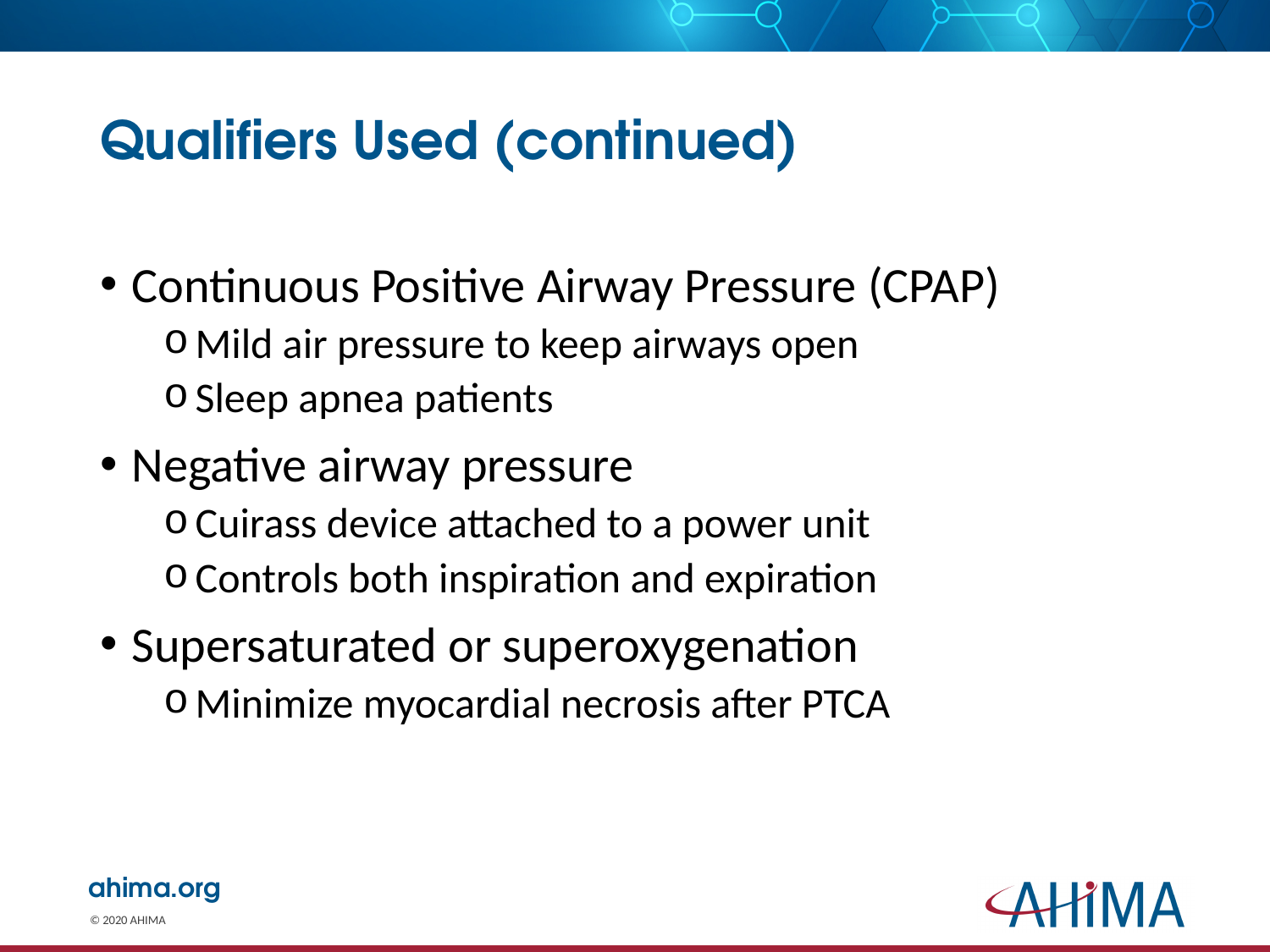

# Qualifiers Used (continued)
Continuous Positive Airway Pressure (CPAP)
Mild air pressure to keep airways open
Sleep apnea patients
Negative airway pressure
Cuirass device attached to a power unit
Controls both inspiration and expiration
Supersaturated or superoxygenation
Minimize myocardial necrosis after PTCA